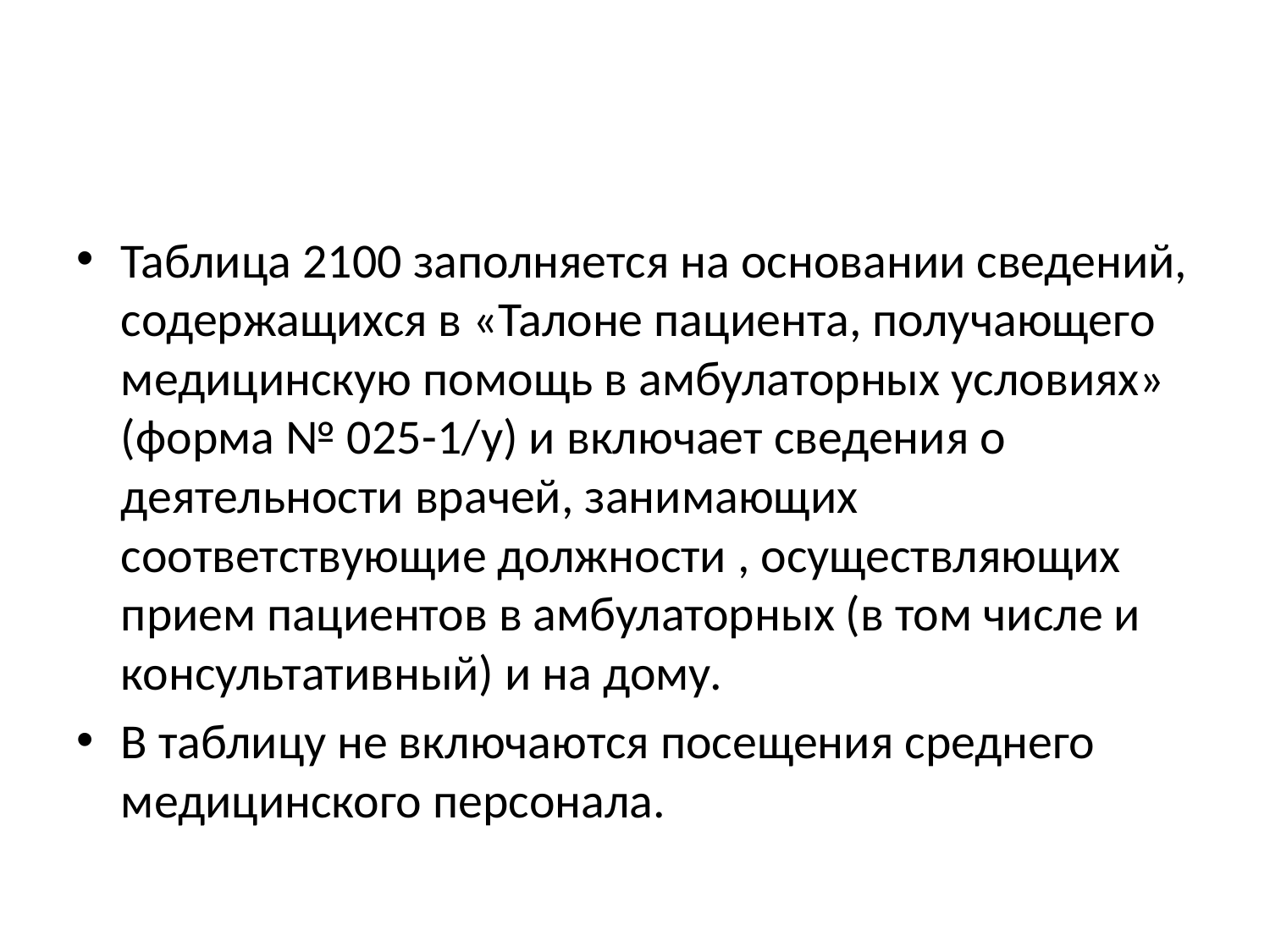

Таблица 2100 заполняется на основании сведений, содержащихся в «Талоне пациента, получающего медицинскую помощь в амбулаторных условиях» (форма № 025-1/у) и включает сведения о деятельности врачей, занимающих соответствующие должности , осуществляющих прием пациентов в амбулаторных (в том числе и консультативный) и на дому.
В таблицу не включаются посещения среднего медицинского персонала.